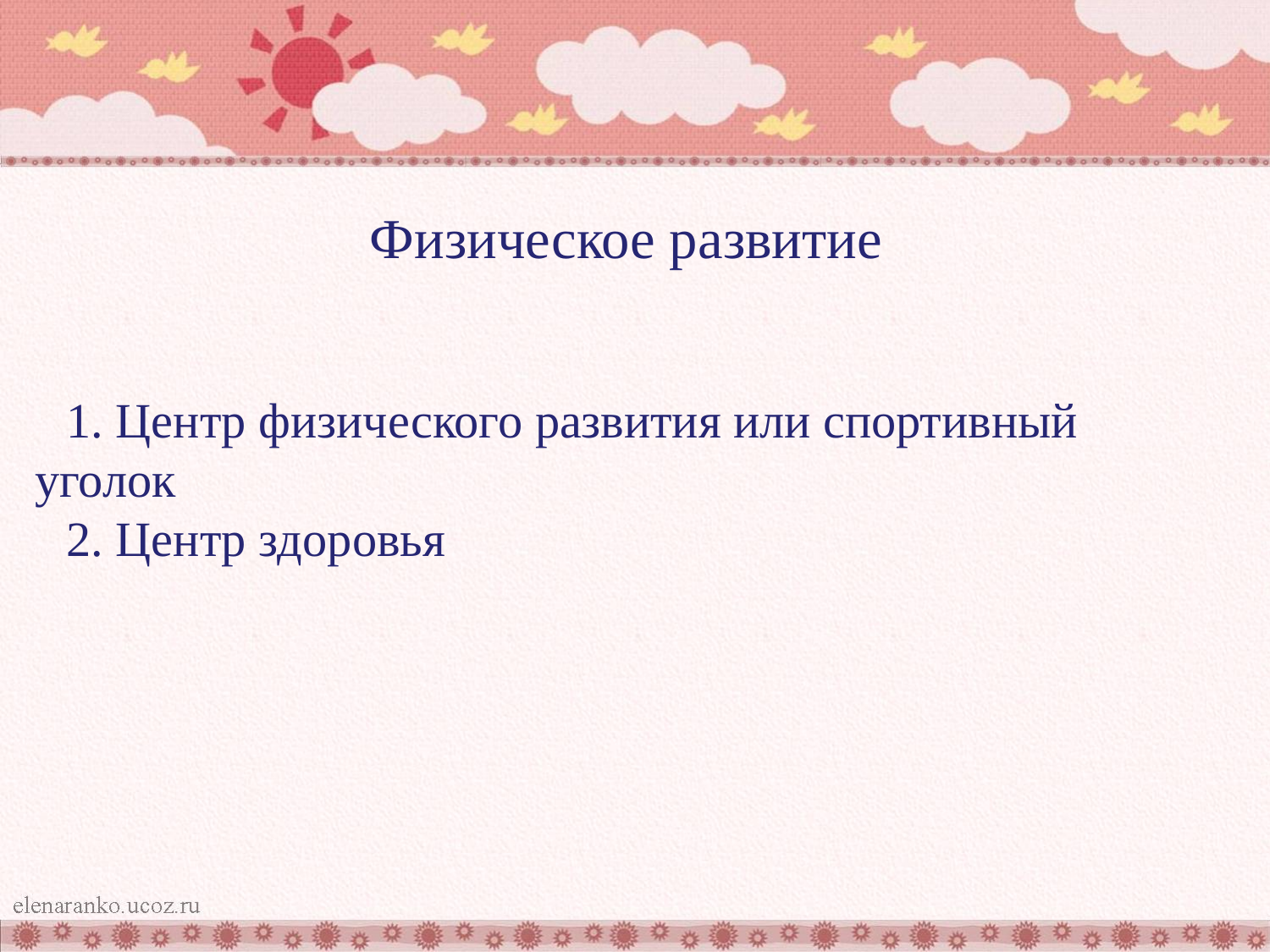

Физическое развитие
1. Центр физического развития или спортивный уголок
2. Центр здоровья